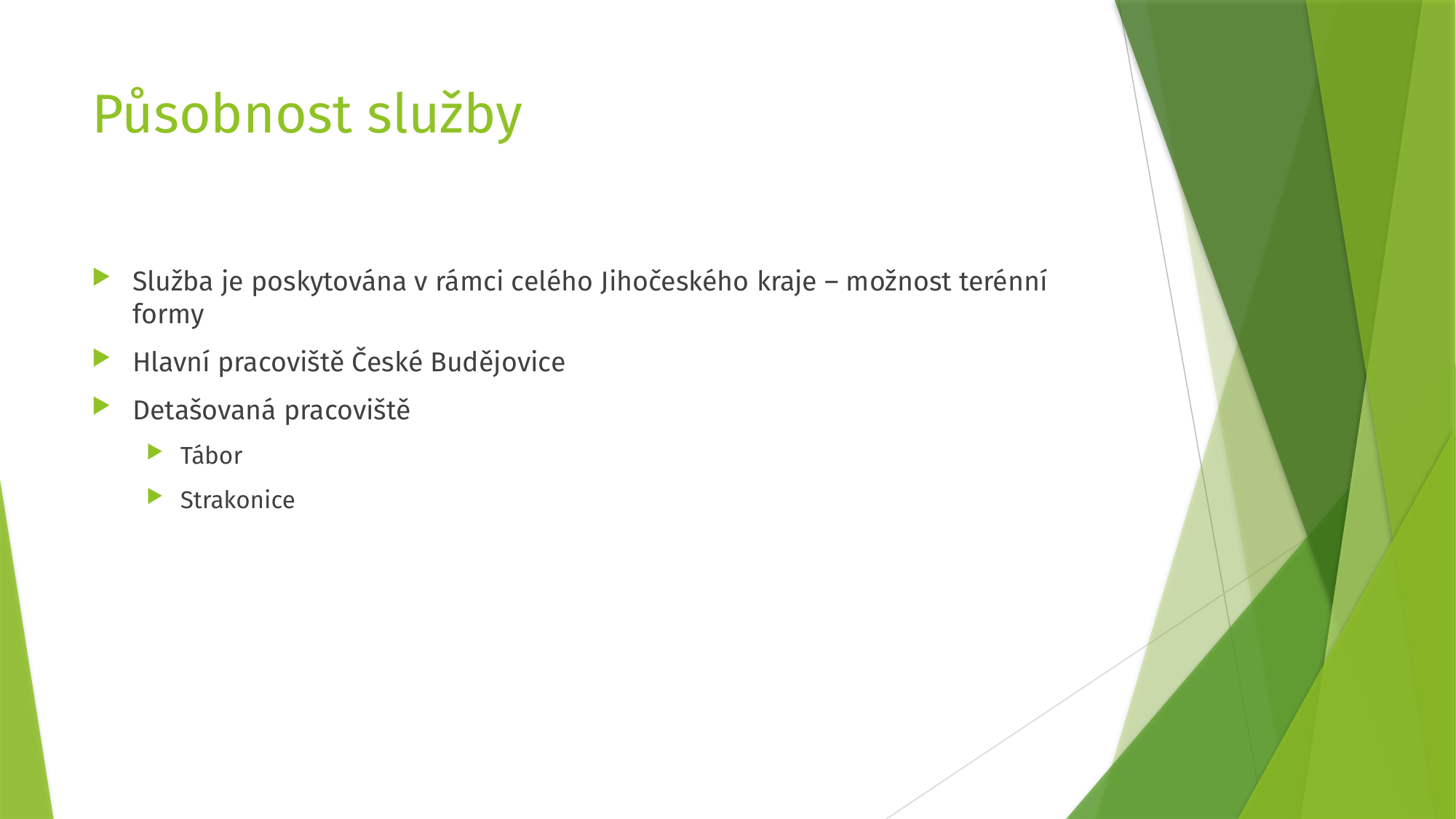

# Působnost služby
Služba je poskytována v rámci celého Jihočeského kraje – možnost terénní formy
Hlavní pracoviště České Budějovice
Detašovaná pracoviště
Tábor
Strakonice